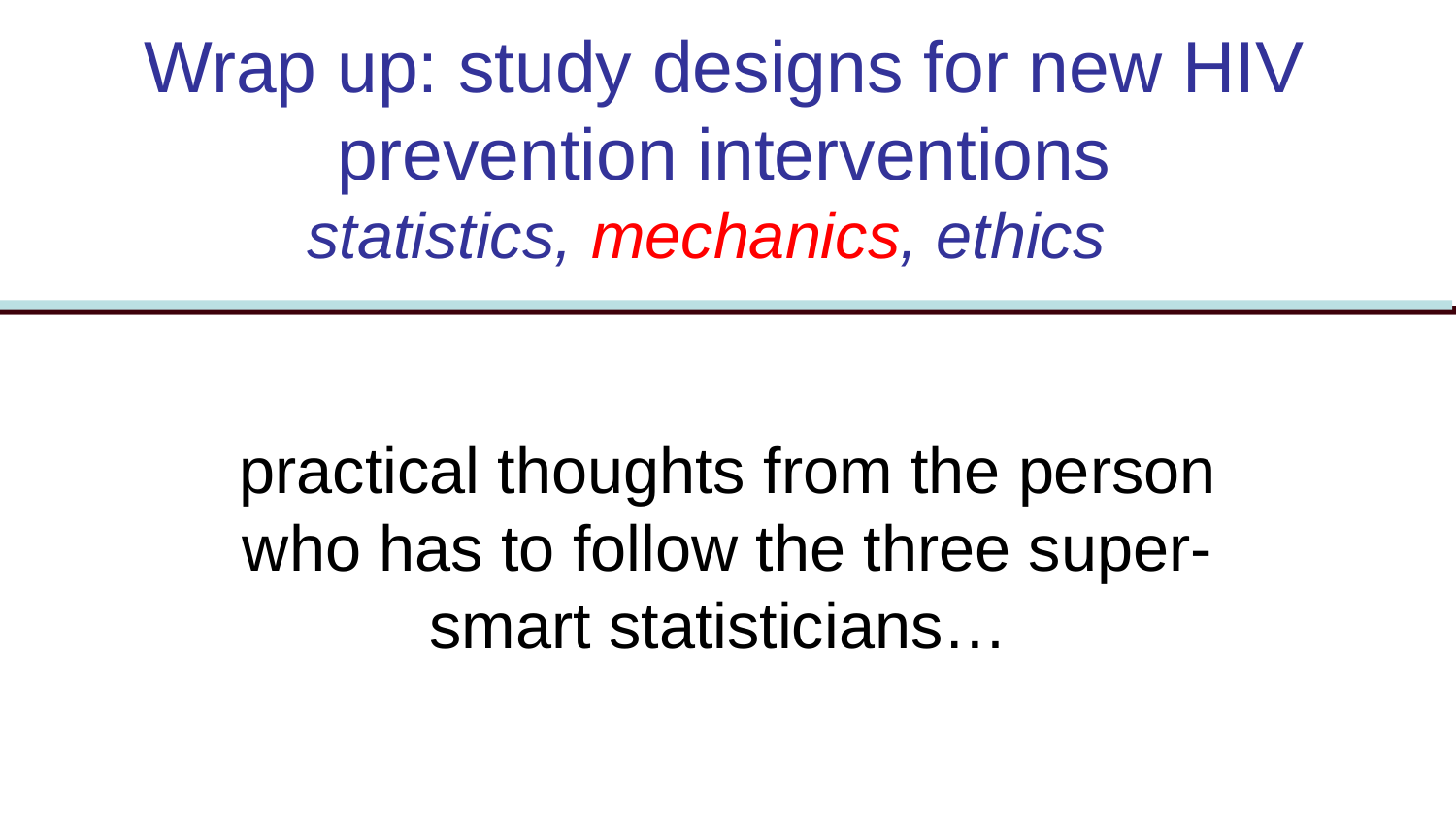

#
Wrap up: study designs for new HIV prevention interventions
statistics, mechanics, ethics

practical thoughts from the person who has to follow the three super-smart statisticians…